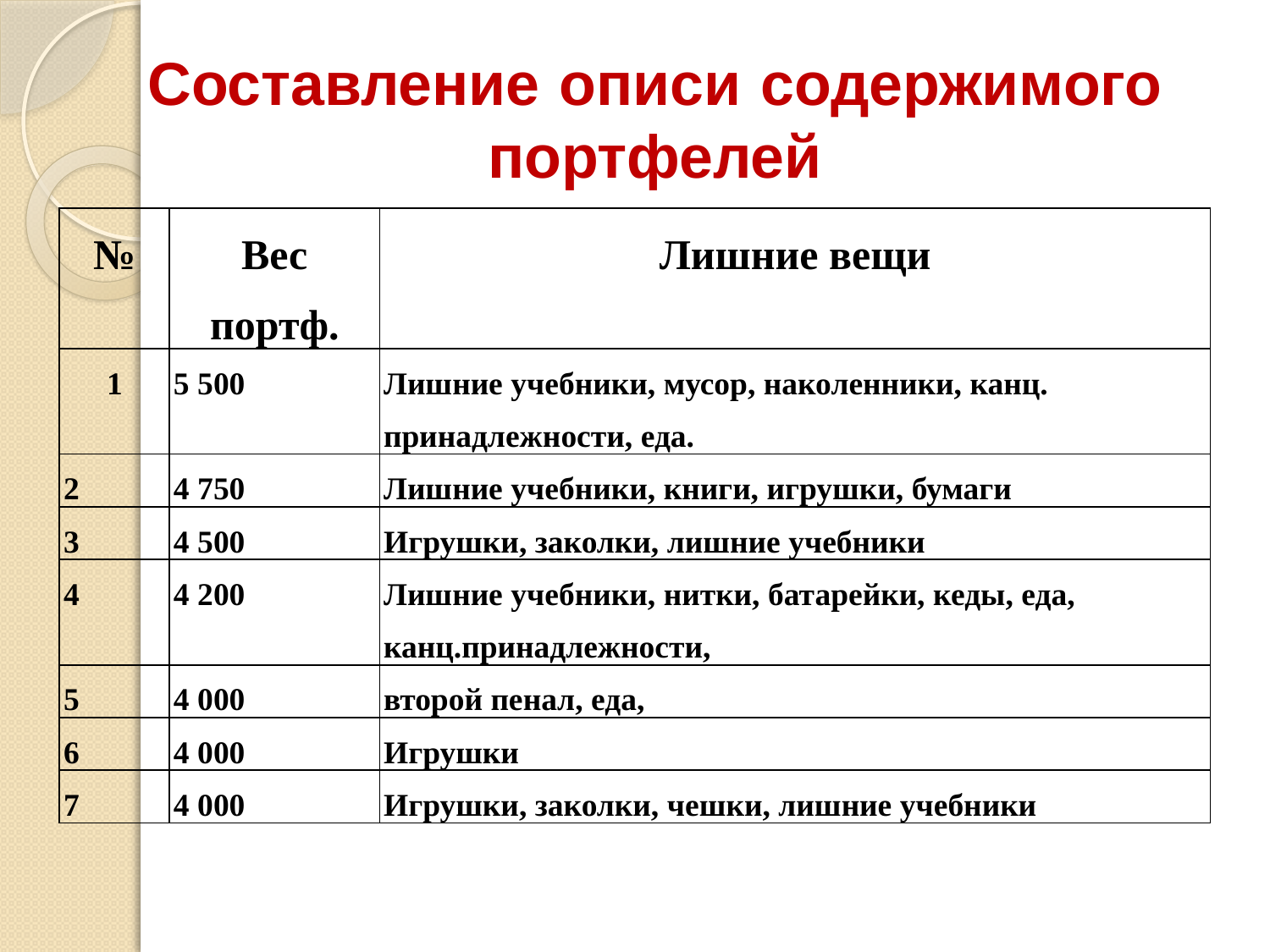

# Составление описи содержимого портфелей
| № | Вес портф. | Лишние вещи |
| --- | --- | --- |
| 1 | 5 500 | Лишние учебники, мусор, наколенники, канц. принадлежности, еда. |
| 2 | 4 750 | Лишние учебники, книги, игрушки, бумаги |
| 3 | 4 500 | Игрушки, заколки, лишние учебники |
| 4 | 4 200 | Лишние учебники, нитки, батарейки, кеды, еда, канц.принадлежности, |
| 5 | 4 000 | второй пенал, еда, |
| 6 | 4 000 | Игрушки |
| 7 | 4 000 | Игрушки, заколки, чешки, лишние учебники |